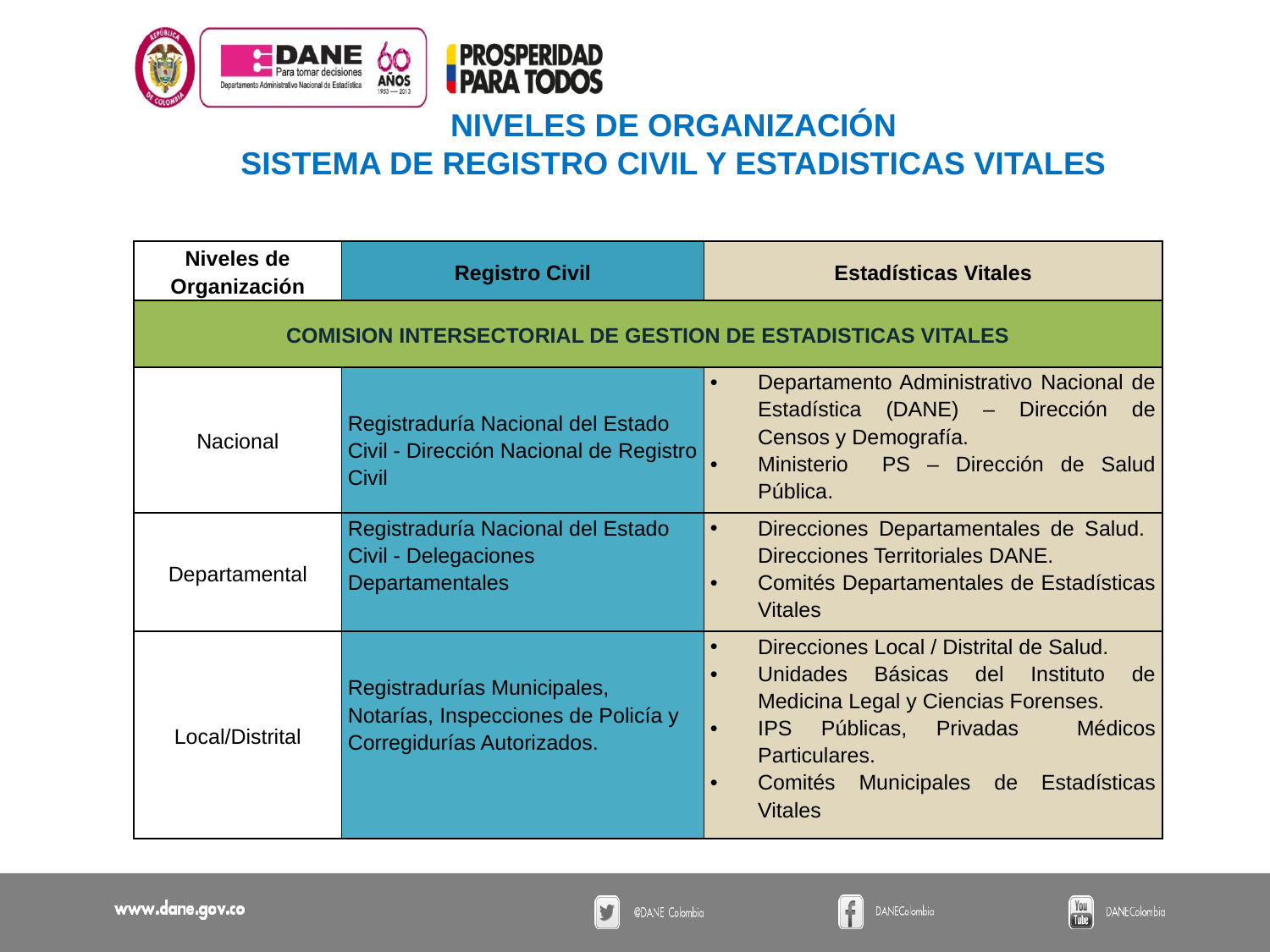

NIVELES DE ORGANIZACIÓN
SISTEMA DE REGISTRO CIVIL Y ESTADISTICAS VITALES
| Niveles de Organización | Registro Civil | Estadísticas Vitales |
| --- | --- | --- |
| COMISION INTERSECTORIAL DE GESTION DE ESTADISTICAS VITALES |  |  |
| Nacional | Registraduría Nacional del Estado Civil - Dirección Nacional de Registro Civil | Departamento Administrativo Nacional de Estadística (DANE) – Dirección de Censos y Demografía. Ministerio PS – Dirección de Salud Pública. |
| Departamental | Registraduría Nacional del Estado Civil - Delegaciones Departamentales | Direcciones Departamentales de Salud. Direcciones Territoriales DANE. Comités Departamentales de Estadísticas Vitales |
| Local/Distrital | Registradurías Municipales, Notarías, Inspecciones de Policía y Corregidurías Autorizados. | Direcciones Local / Distrital de Salud. Unidades Básicas del Instituto de Medicina Legal y Ciencias Forenses. IPS Públicas, Privadas Médicos Particulares. Comités Municipales de Estadísticas Vitales |